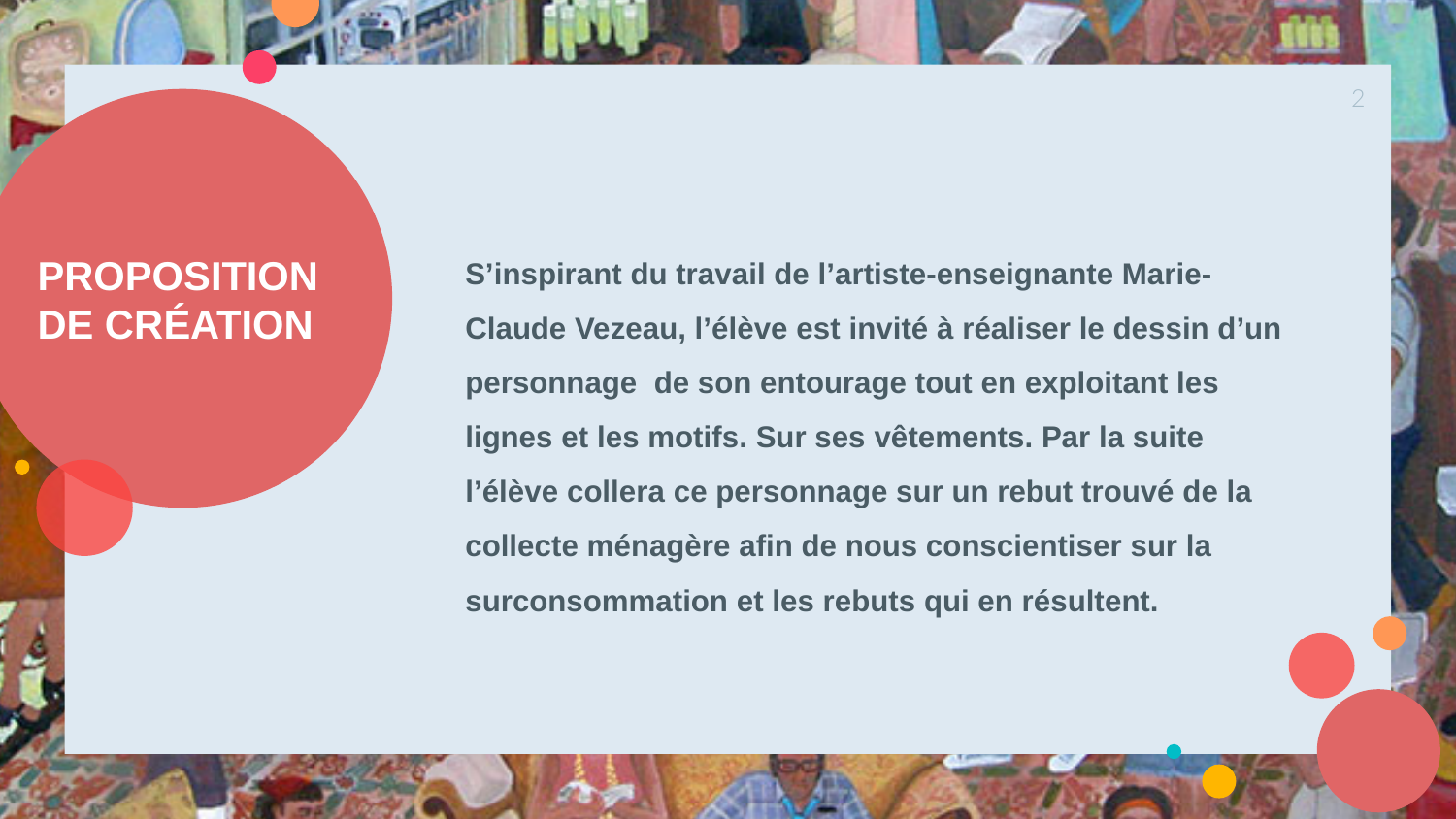

2
# PROPOSITION DE CRÉATION

S’inspirant du travail de l’artiste-enseignante Marie-Claude Vezeau, l’élève est invité à réaliser le dessin d’un personnage  de son entourage tout en exploitant les lignes et les motifs. Sur ses vêtements. Par la suite l’élève collera ce personnage sur un rebut trouvé de la collecte ménagère afin de nous conscientiser sur la surconsommation et les rebuts qui en résultent.